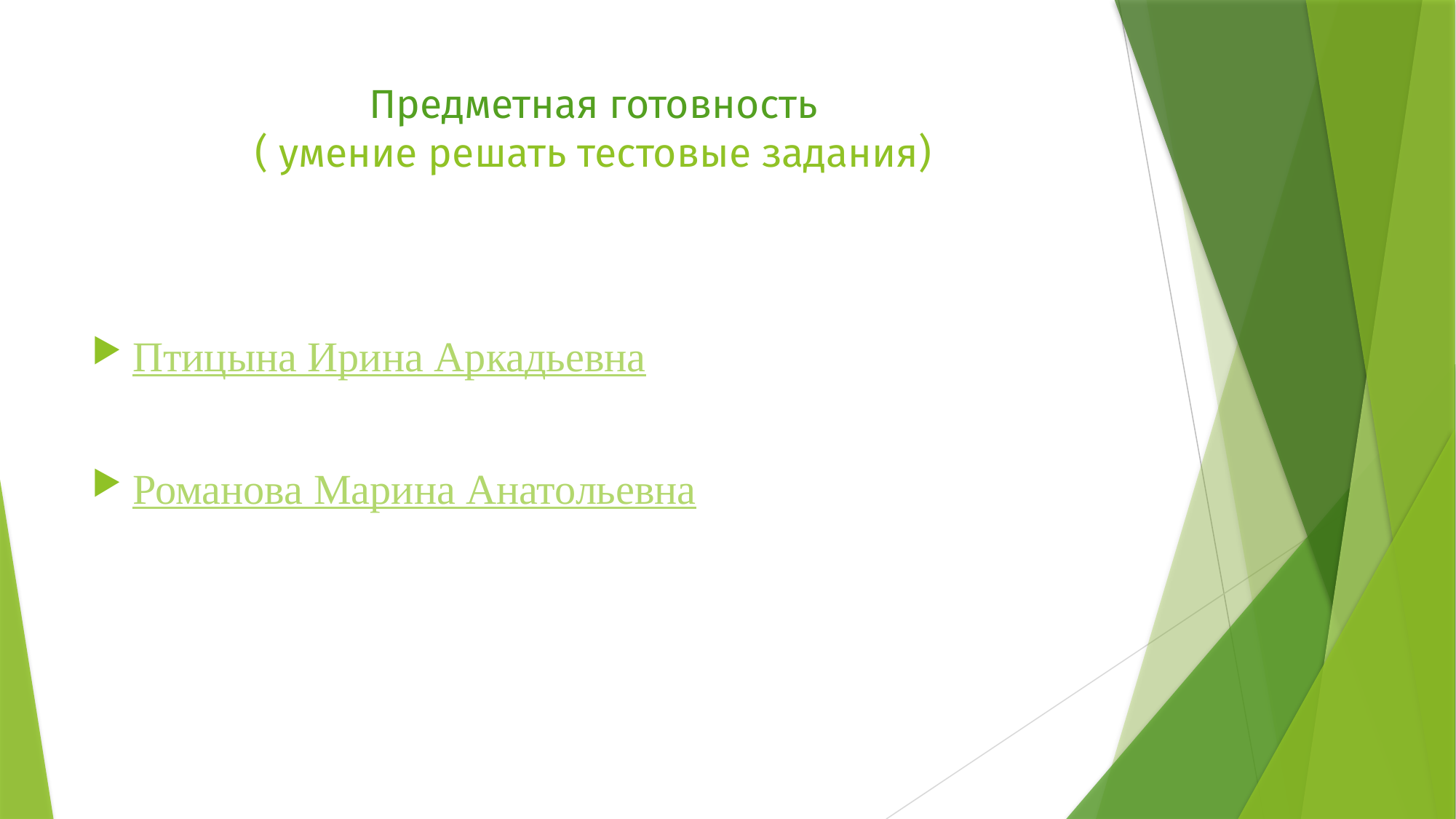

# Предметная готовность ( умение решать тестовые задания)

Птицына Ирина Аркадьевна

Романова Марина Анатольевна